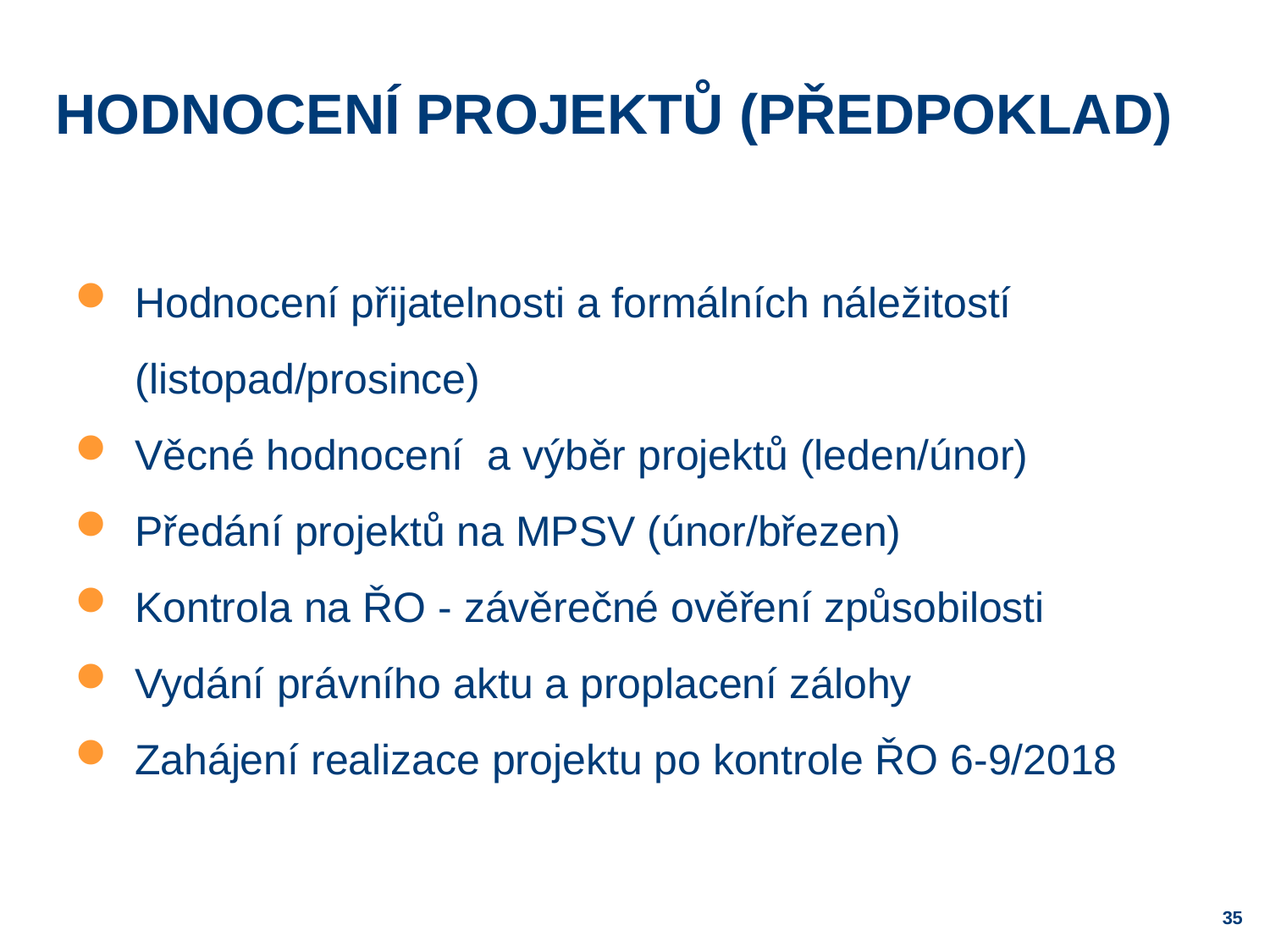

# Hodnocení projektů (předpoklad)
Hodnocení přijatelnosti a formálních náležitostí  (listopad/prosince)
Věcné hodnocení  a výběr projektů (leden/únor)
Předání projektů na MPSV (únor/březen)
Kontrola na ŘO - závěrečné ověření způsobilosti
Vydání právního aktu a proplacení zálohy
Zahájení realizace projektu po kontrole ŘO 6-9/2018

35